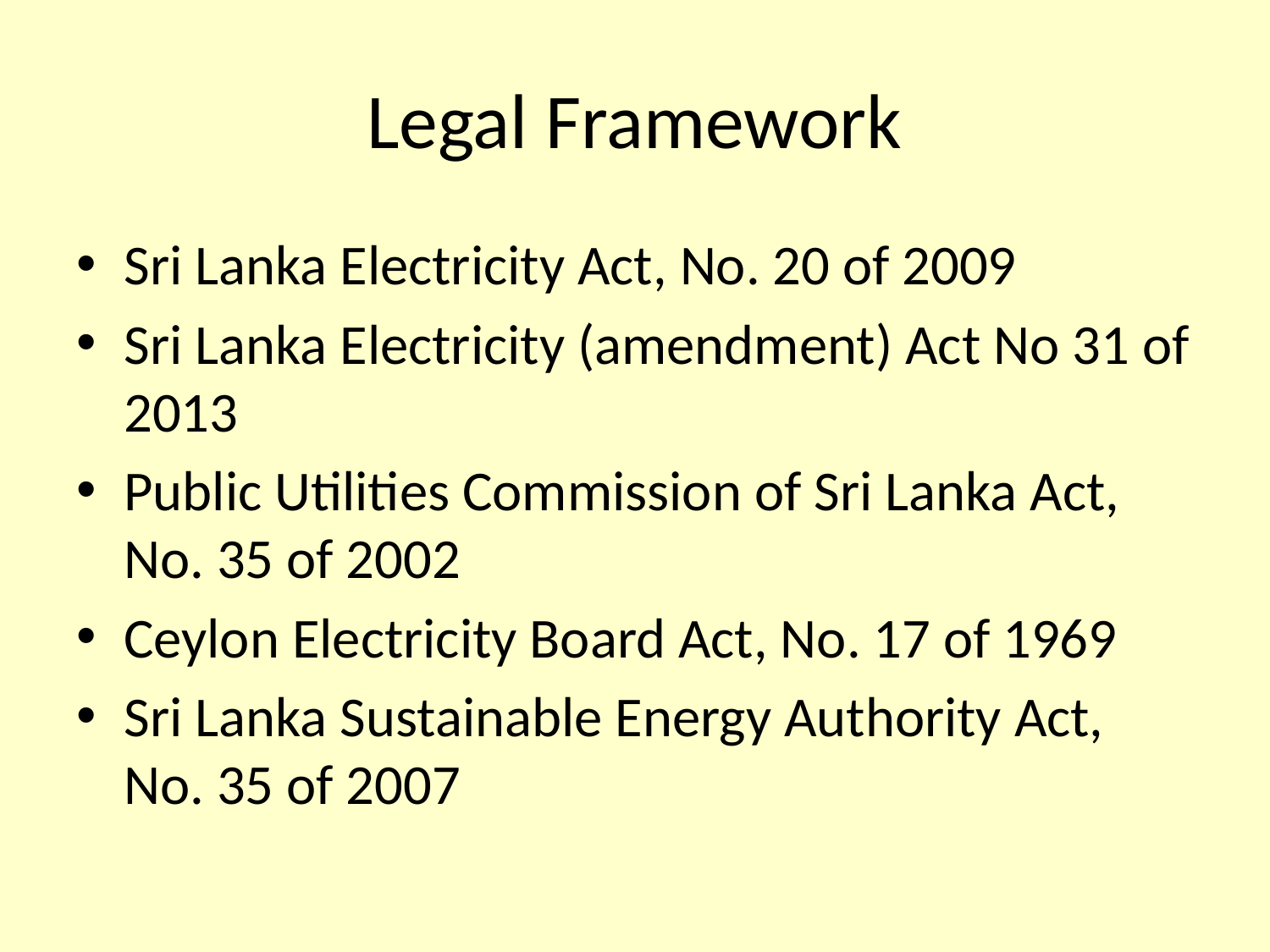

# Legal Framework
Sri Lanka Electricity Act, No. 20 of 2009
Sri Lanka Electricity (amendment) Act No 31 of 2013
Public Utilities Commission of Sri Lanka Act, No. 35 of 2002
Ceylon Electricity Board Act, No. 17 of 1969
Sri Lanka Sustainable Energy Authority Act, No. 35 of 2007